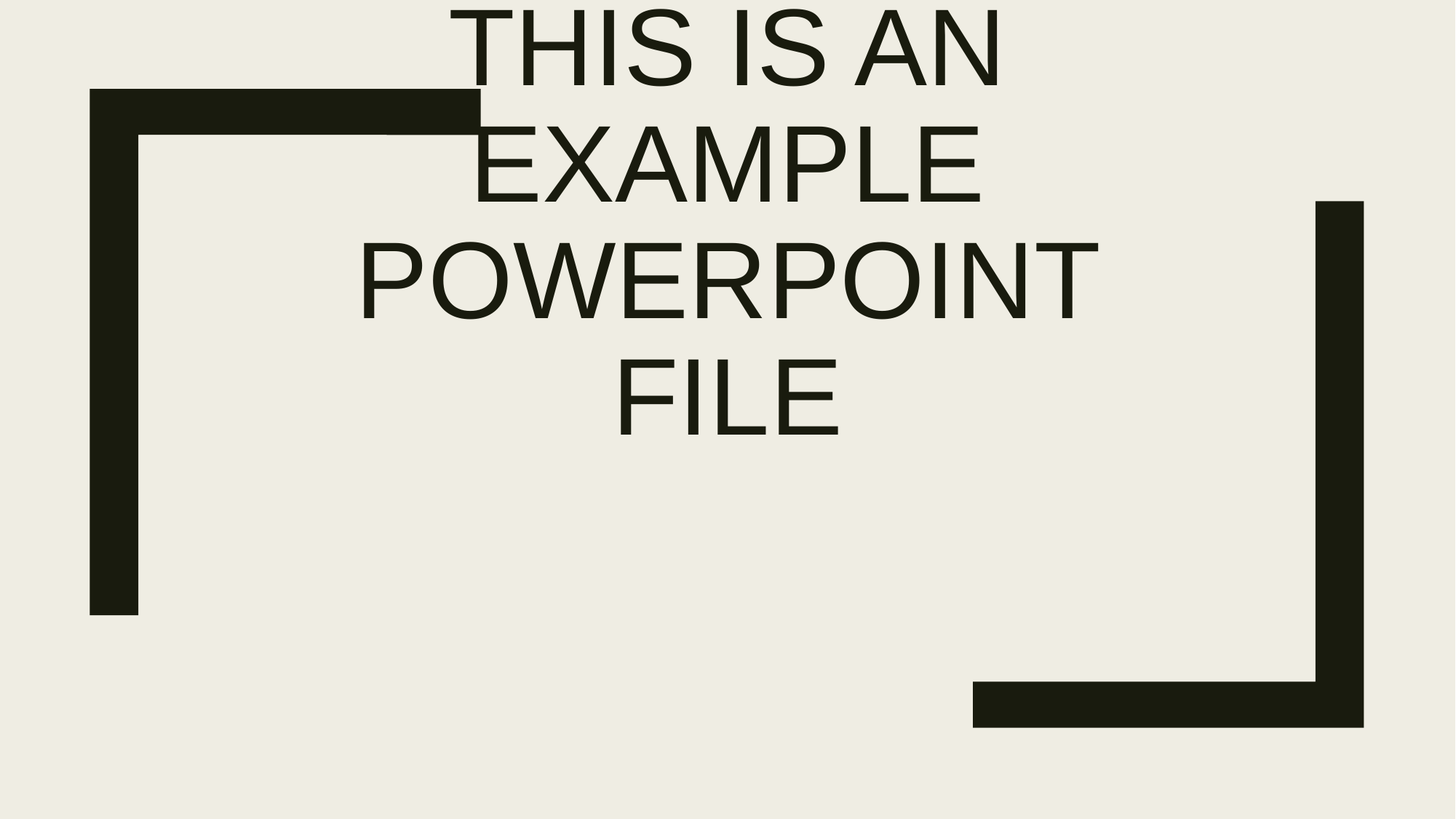

# This is an Example Powerpoint File